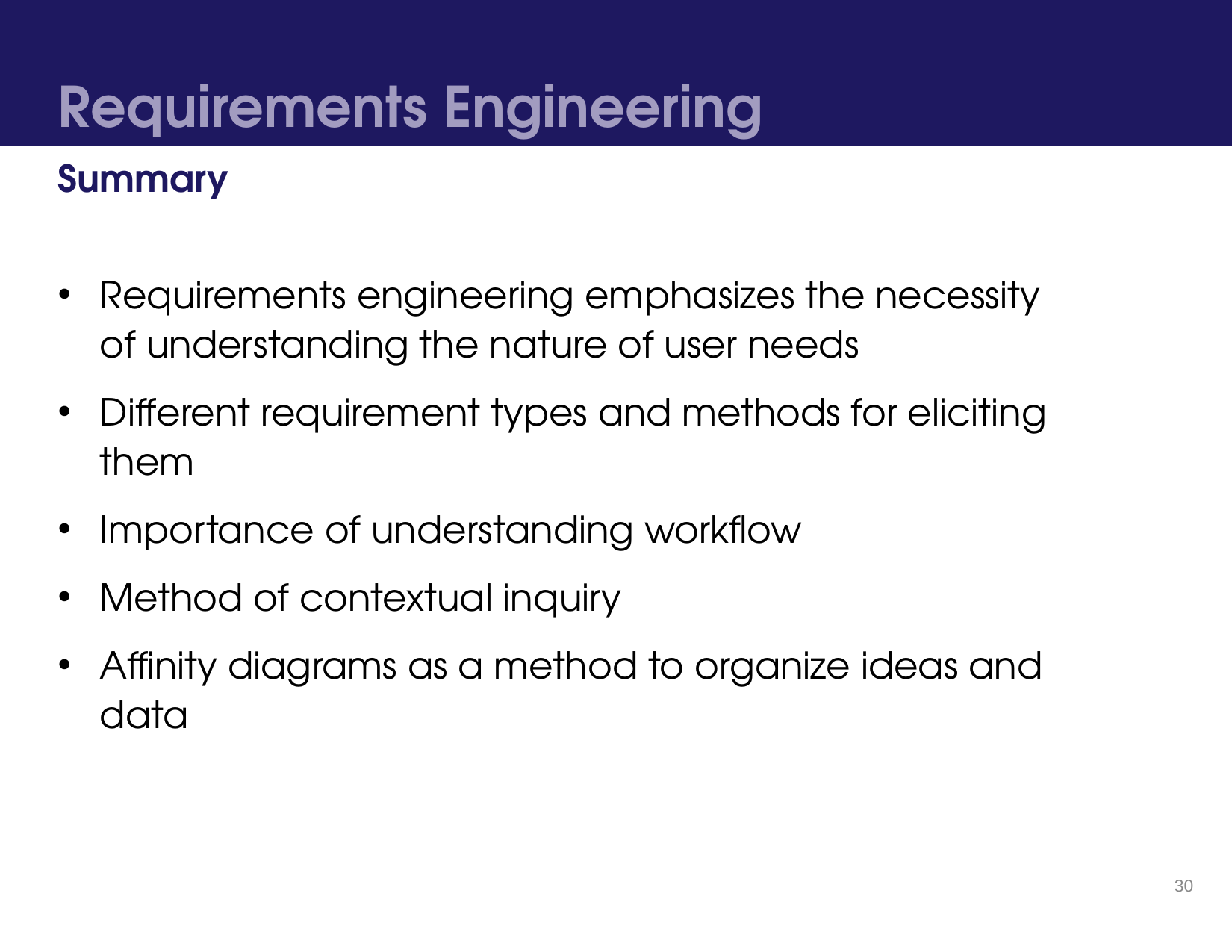

# Requirements Engineering
Summary
Requirements engineering emphasizes the necessity of understanding the nature of user needs
Different requirement types and methods for eliciting them
Importance of understanding workflow
Method of contextual inquiry
Affinity diagrams as a method to organize ideas and data
30